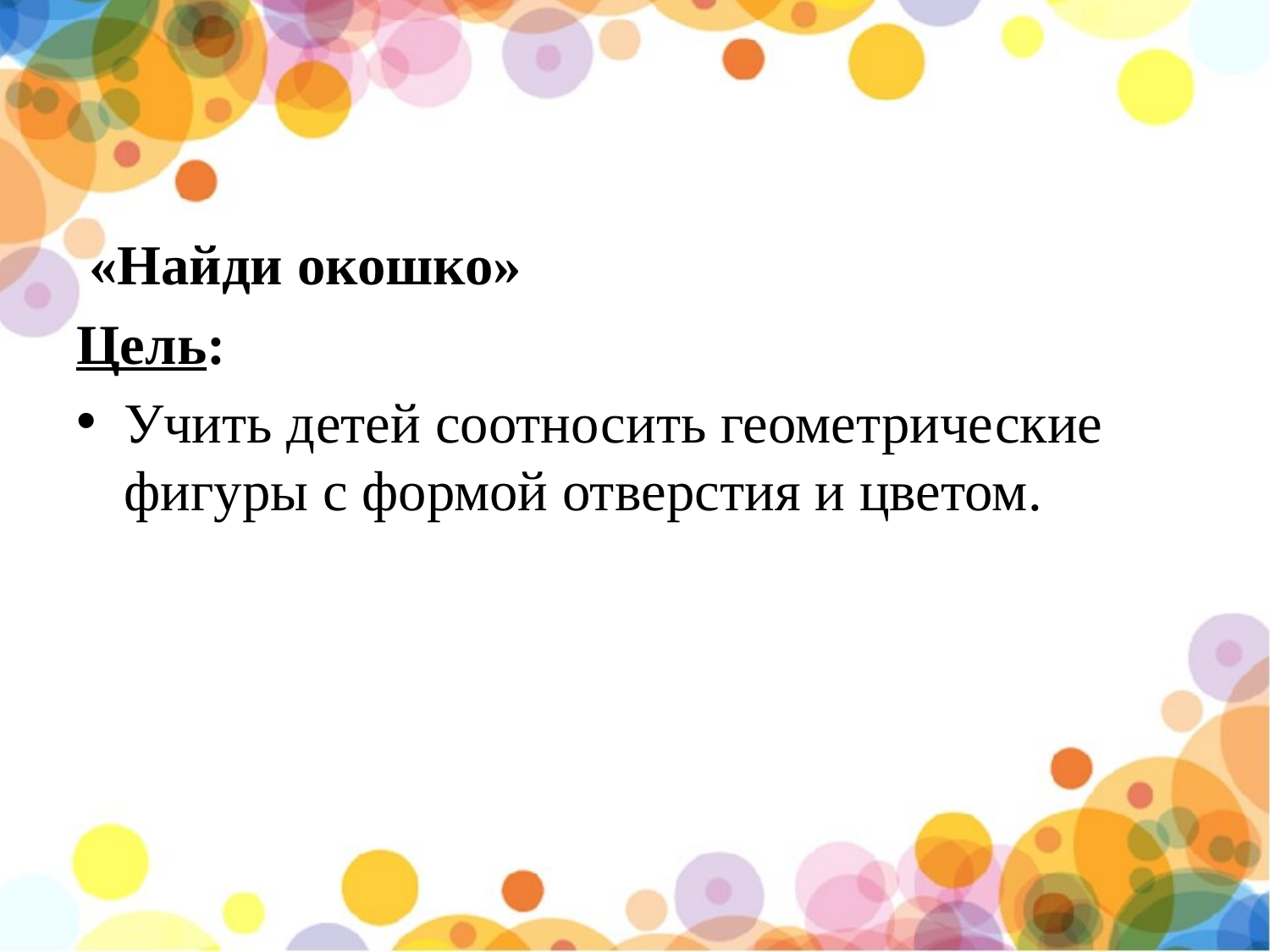

#
 «Найди окошко»
Цель:
Учить детей соотносить геометрические фигуры с формой отверстия и цветом.